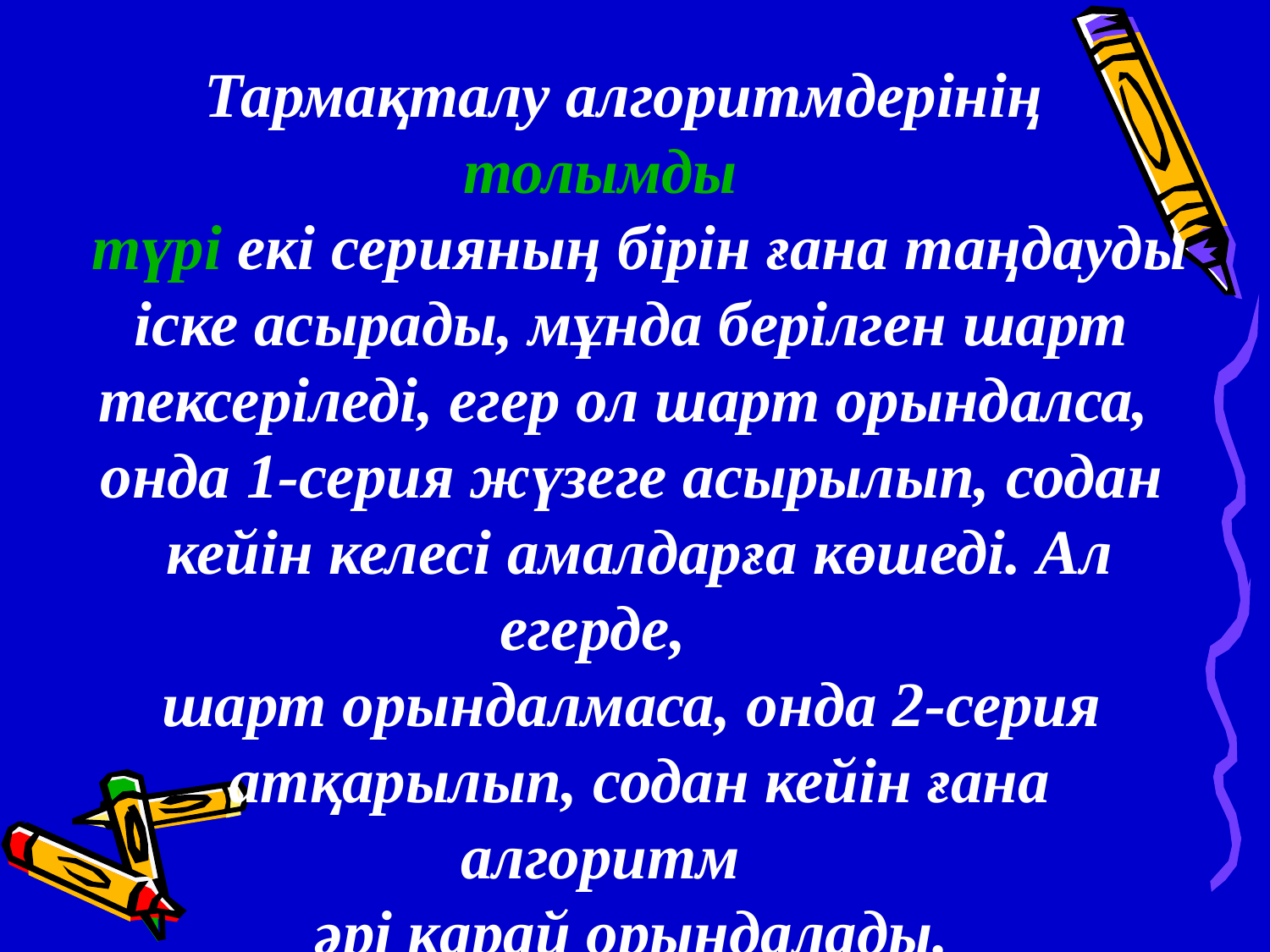

Тармақталу алгоритмдерінің толымды
 түрі екі серияның бірін ғана таңдауды
 іске асырады, мұнда берілген шарт
тексеріледі, егер ол шарт орындалса,
онда 1-серия жүзеге асырылып, содан
 кейін келесі амалдарға көшеді. Ал егерде,
шарт орындалмаса, онда 2-серия
 атқарылып, содан кейін ғана алгоритм
 әрі қарай орындалады.